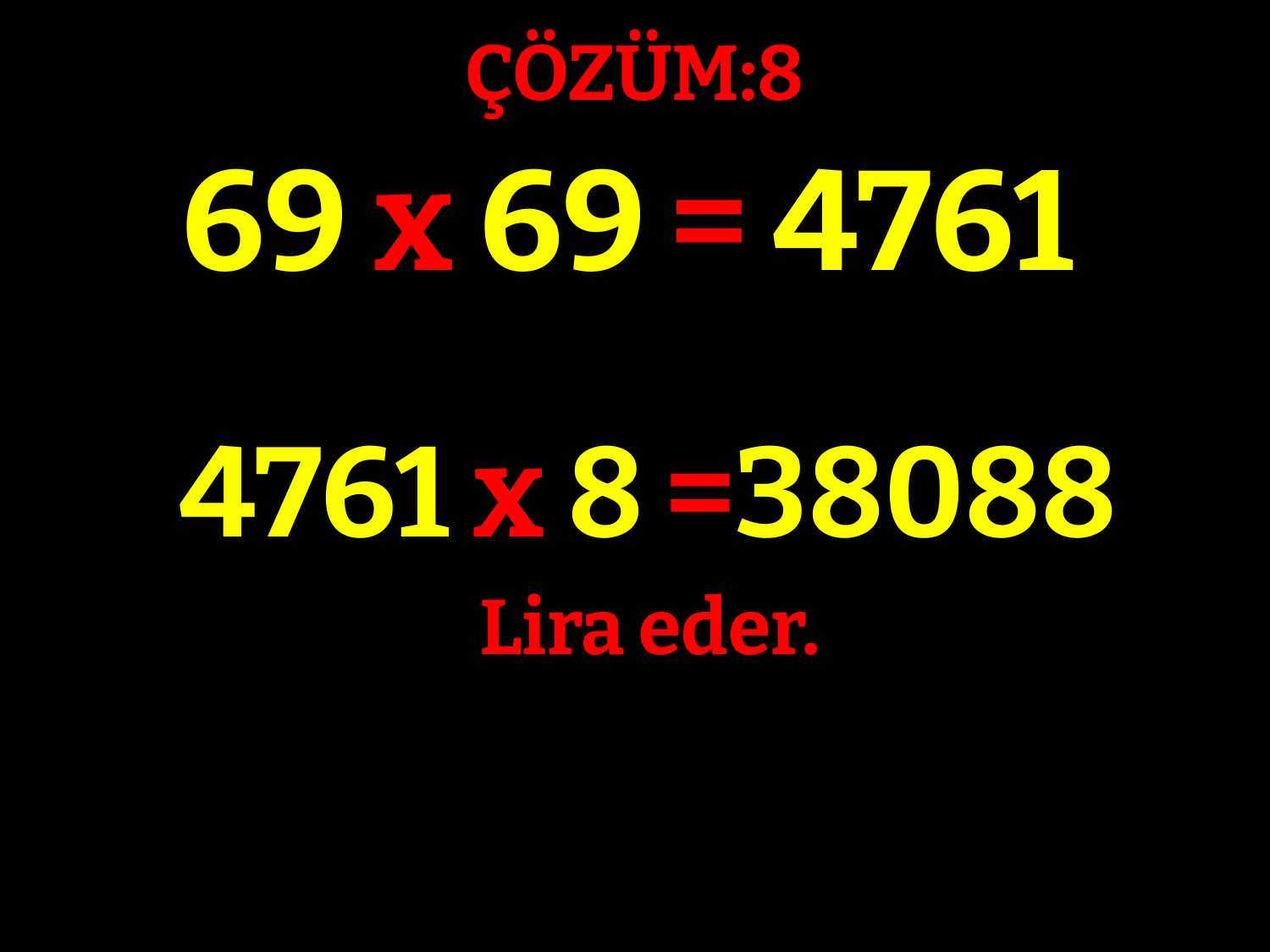

ÇÖZÜM:8
69 x 69 = 4761
#
4761 x 8 =38088
Lira eder.